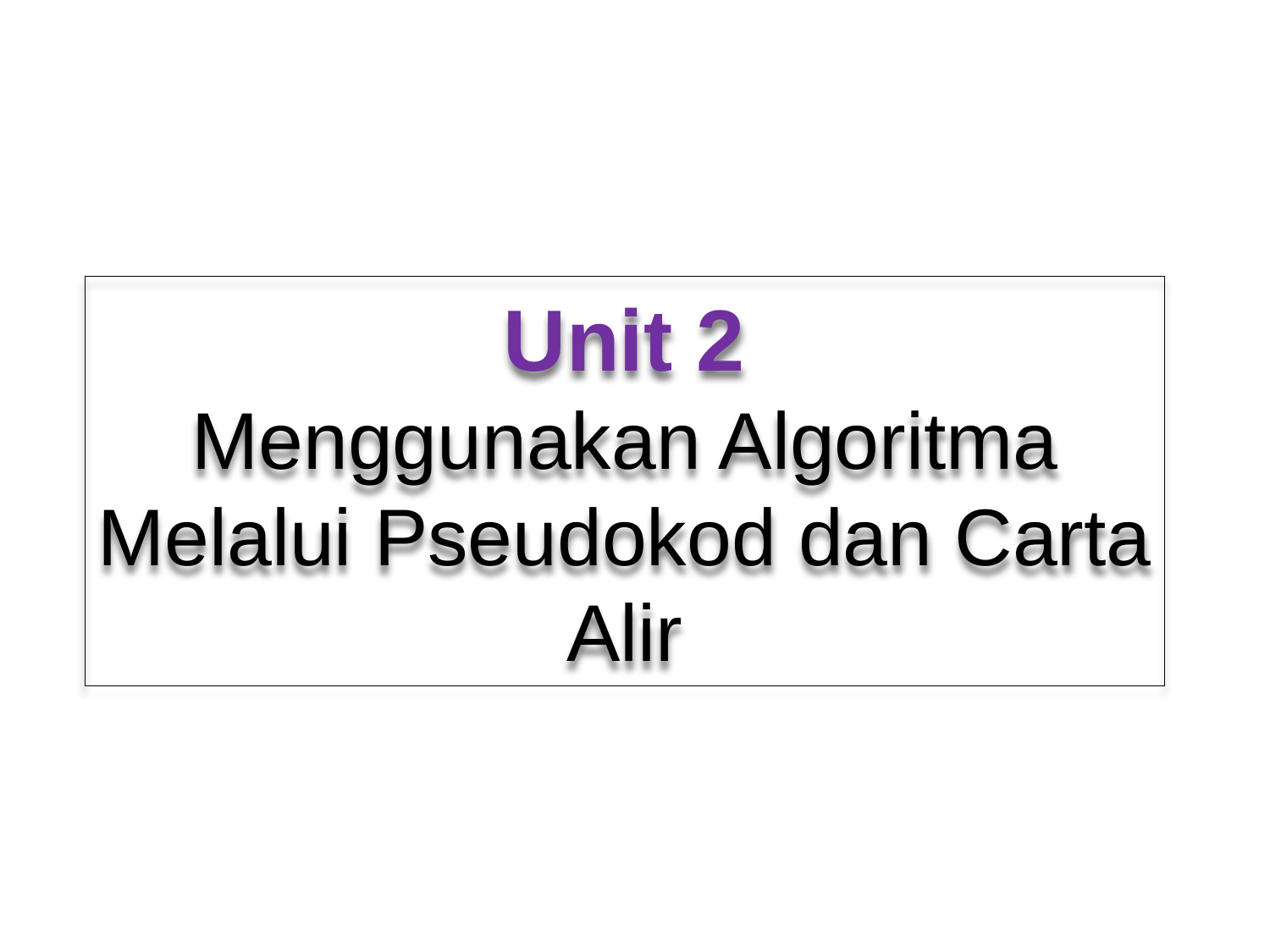

# Unit 2 Menggunakan Algoritma Melalui Pseudokod dan Carta Alir